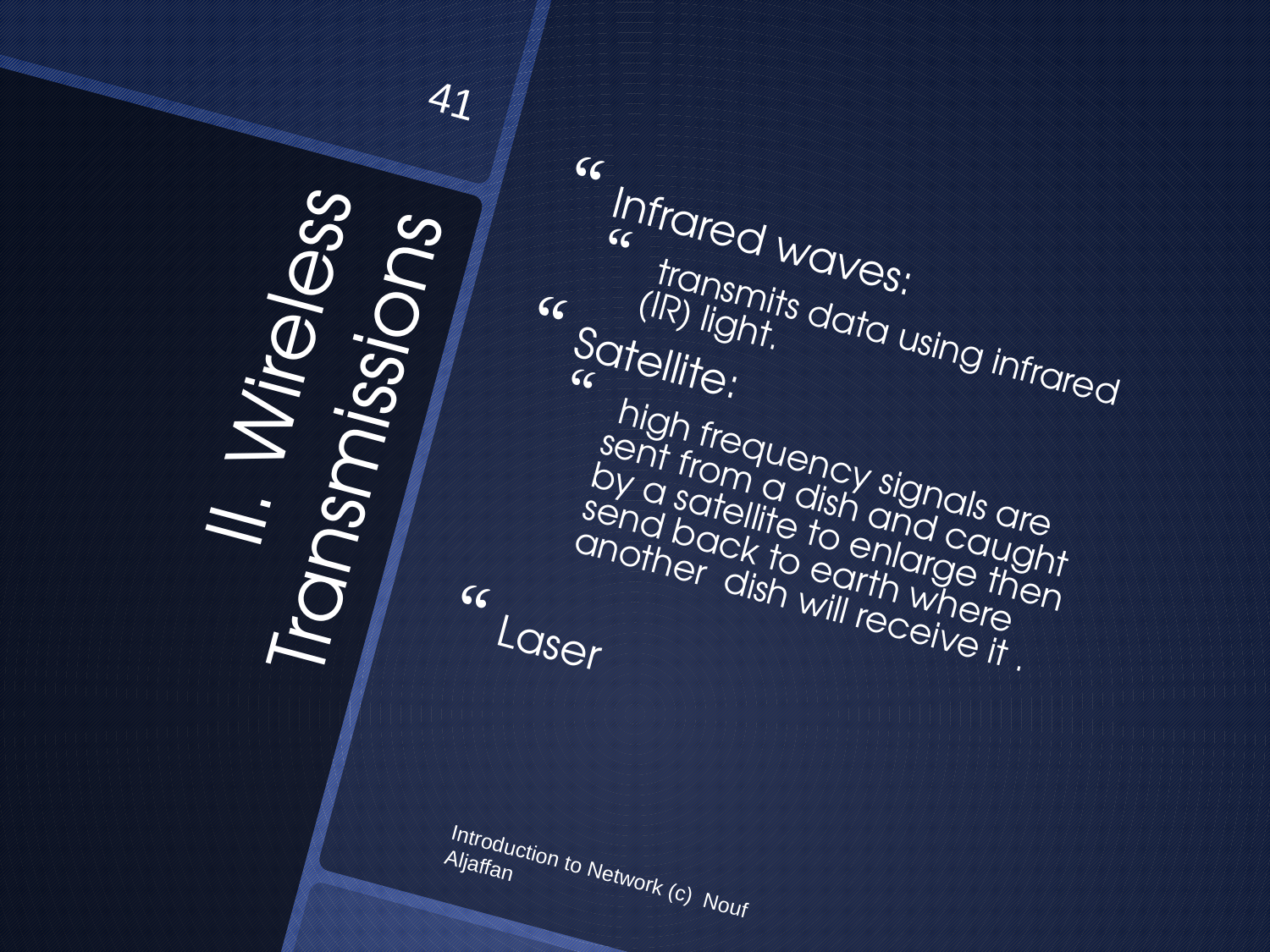

41
Infrared waves:
 transmits data using infrared (IR) light.
Satellite:
 high frequency signals are sent from a dish and caught by a satellite to enlarge then send back to earth where another  dish will receive it .

Laser
# II. Wireless Transmissions
Introduction to Network (c)  Nouf Aljaffan